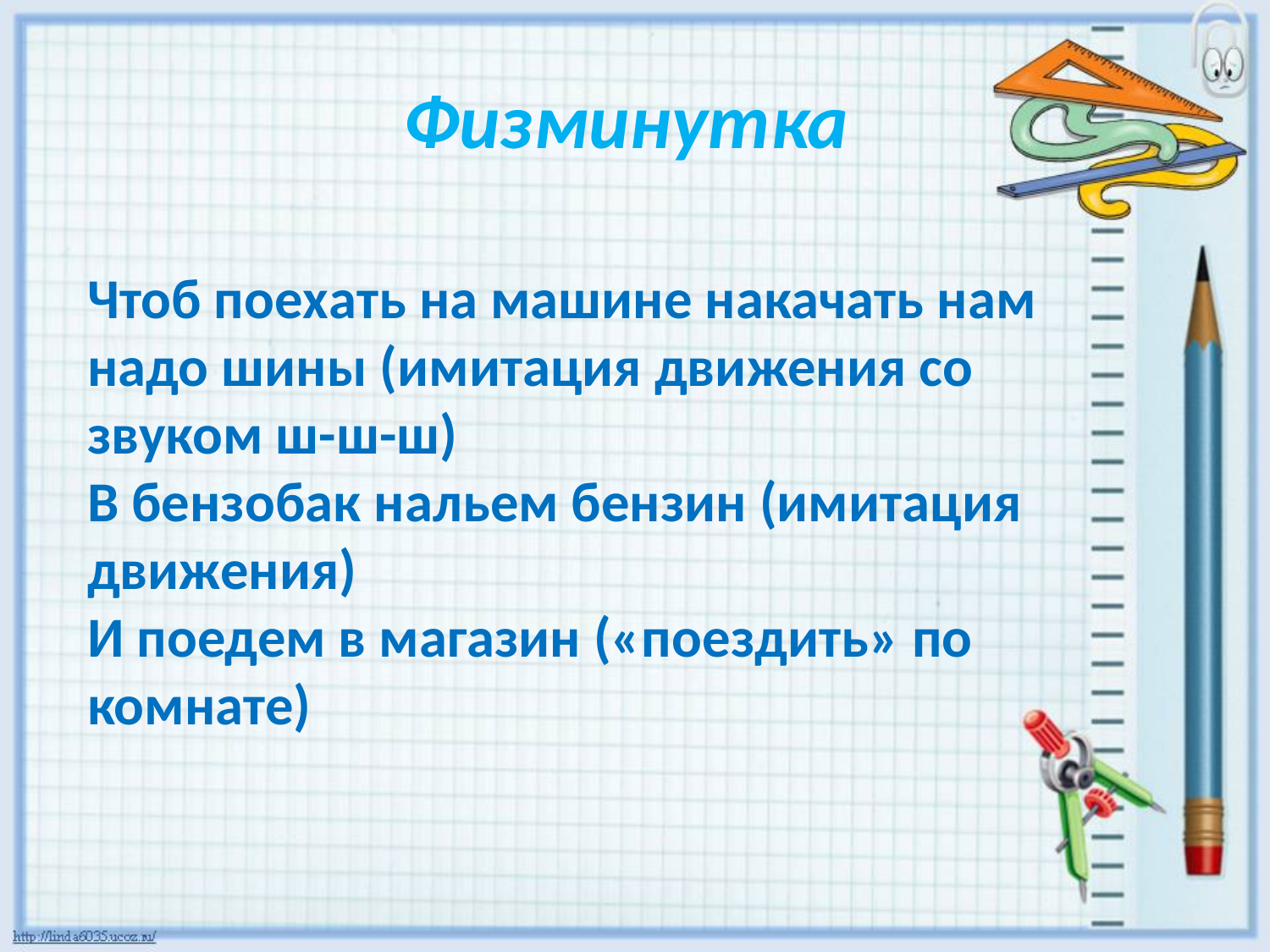

# Физминутка
Чтоб поехать на машине накачать нам надо шины (имитация движения со звуком ш-ш-ш)
В бензобак нальем бензин (имитация движения)
И поедем в магазин («поездить» по комнате)